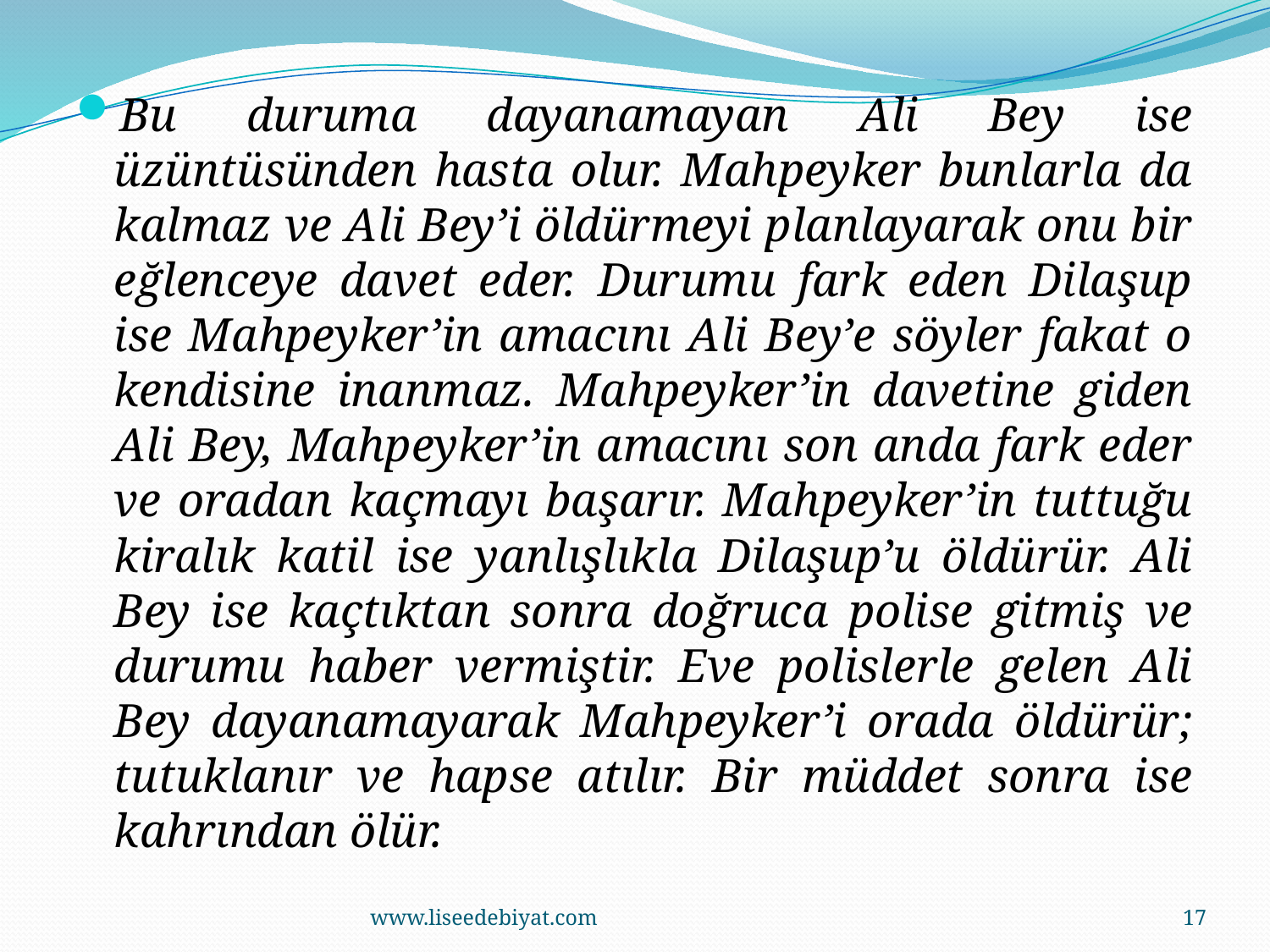

Bu duruma dayanamayan Ali Bey ise üzüntüsünden hasta olur. Mahpeyker bunlarla da kalmaz ve Ali Bey’i öldürmeyi planlayarak onu bir eğlenceye davet eder. Durumu fark eden Dilaşup ise Mahpeyker’in amacını Ali Bey’e söyler fakat o kendisine inanmaz. Mahpeyker’in davetine giden Ali Bey, Mahpeyker’in amacını son anda fark eder ve oradan kaçmayı başarır. Mahpeyker’in tuttuğu kiralık katil ise yanlışlıkla Dilaşup’u öldürür. Ali Bey ise kaçtıktan sonra doğruca polise gitmiş ve durumu haber vermiştir. Eve polislerle gelen Ali Bey dayanamayarak Mahpeyker’i orada öldürür; tutuklanır ve hapse atılır. Bir müddet sonra ise kahrından ölür.

www.liseedebiyat.com
17